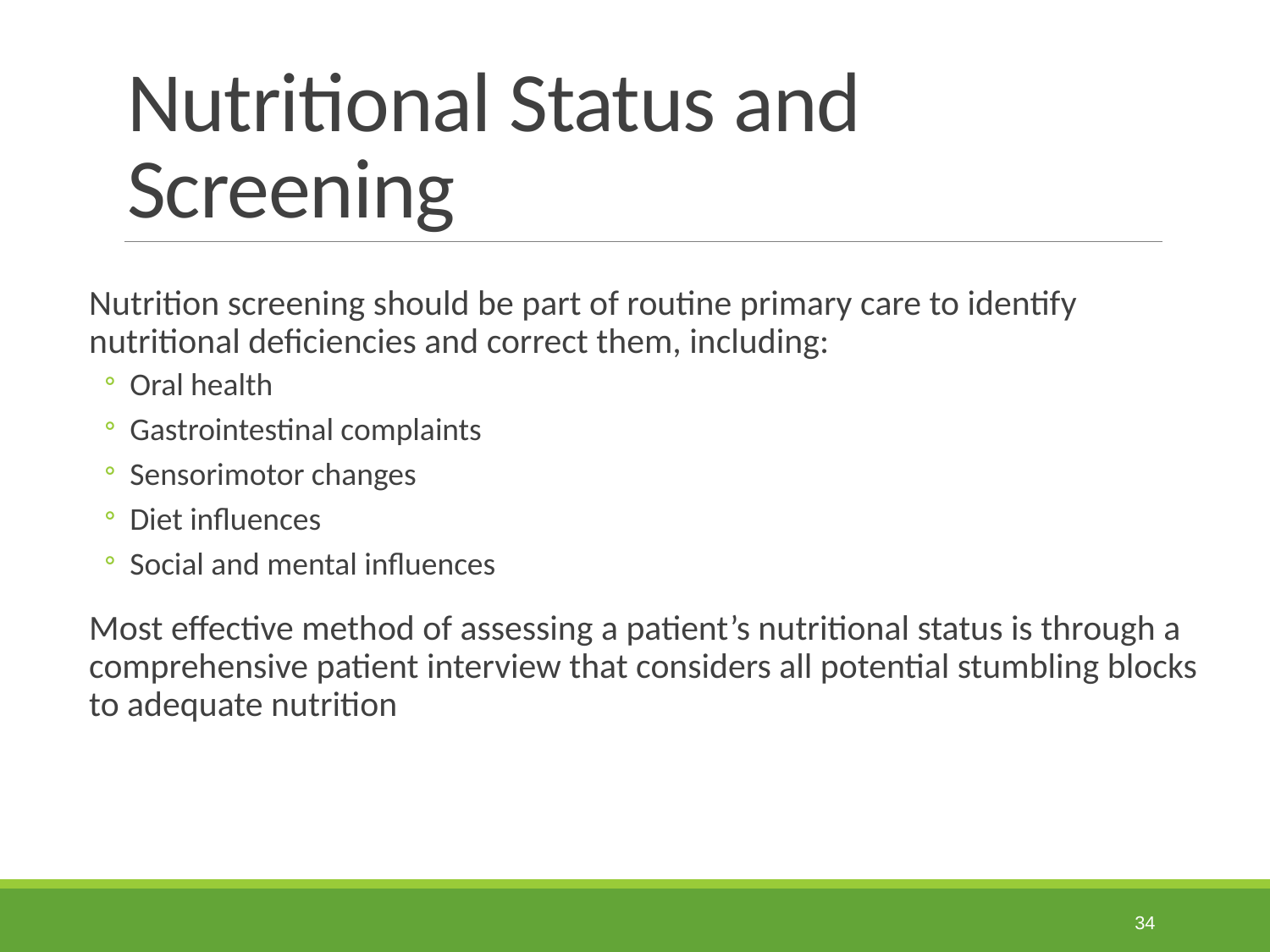

# Nutritional Status and Screening
Nutrition screening should be part of routine primary care to identify nutritional deficiencies and correct them, including:
Oral health
Gastrointestinal complaints
Sensorimotor changes
Diet influences
Social and mental influences
Most effective method of assessing a patient’s nutritional status is through a comprehensive patient interview that considers all potential stumbling blocks to adequate nutrition
 34